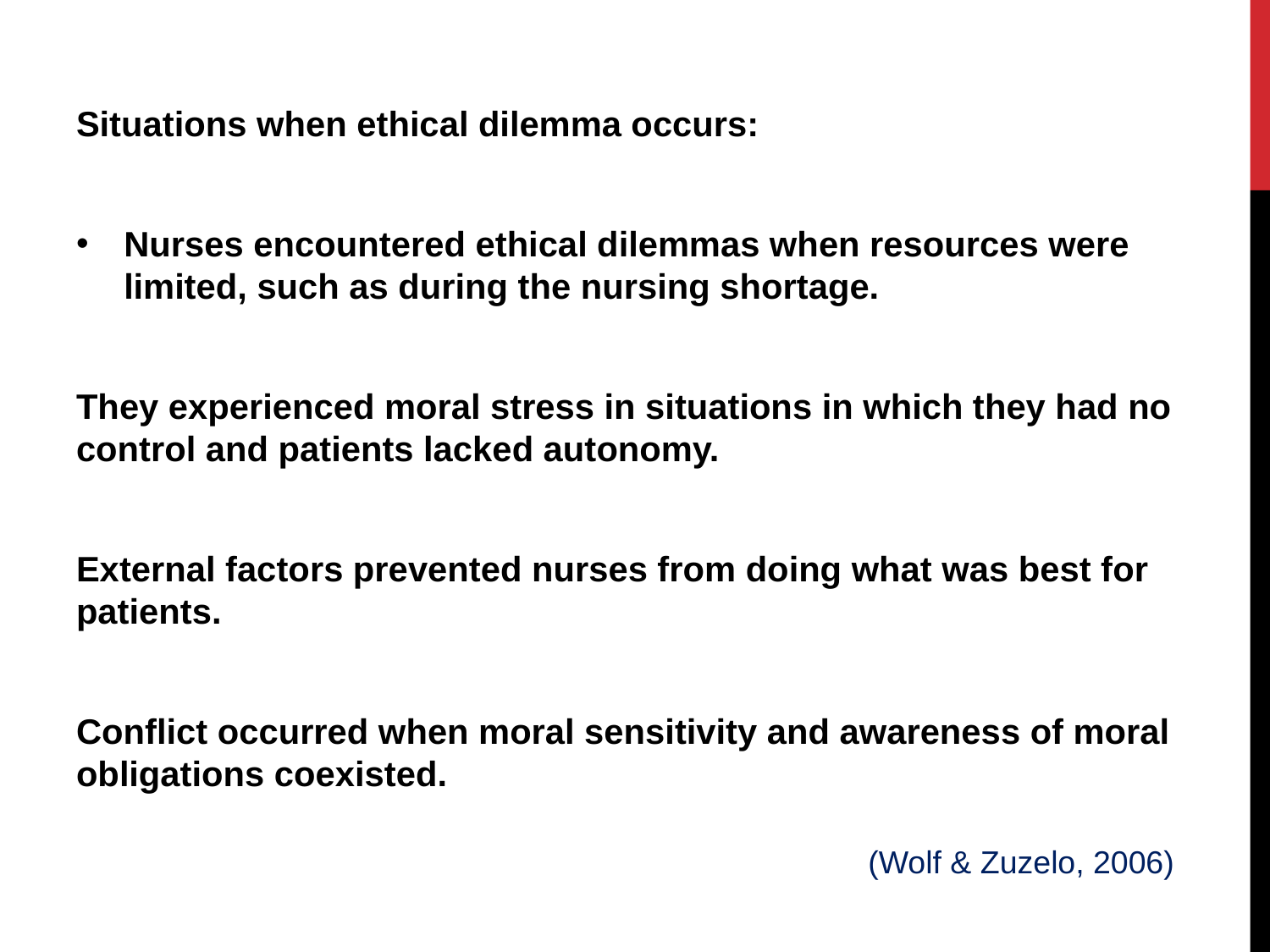

Situations when ethical dilemma occurs:

Nurses encountered ethical dilemmas when resources were limited, such as during the nursing shortage.

They experienced moral stress in situations in which they had no control and patients lacked autonomy.

External factors prevented nurses from doing what was best for patients.

Conflict occurred when moral sensitivity and awareness of moral obligations coexisted.
(Wolf & Zuzelo, 2006)